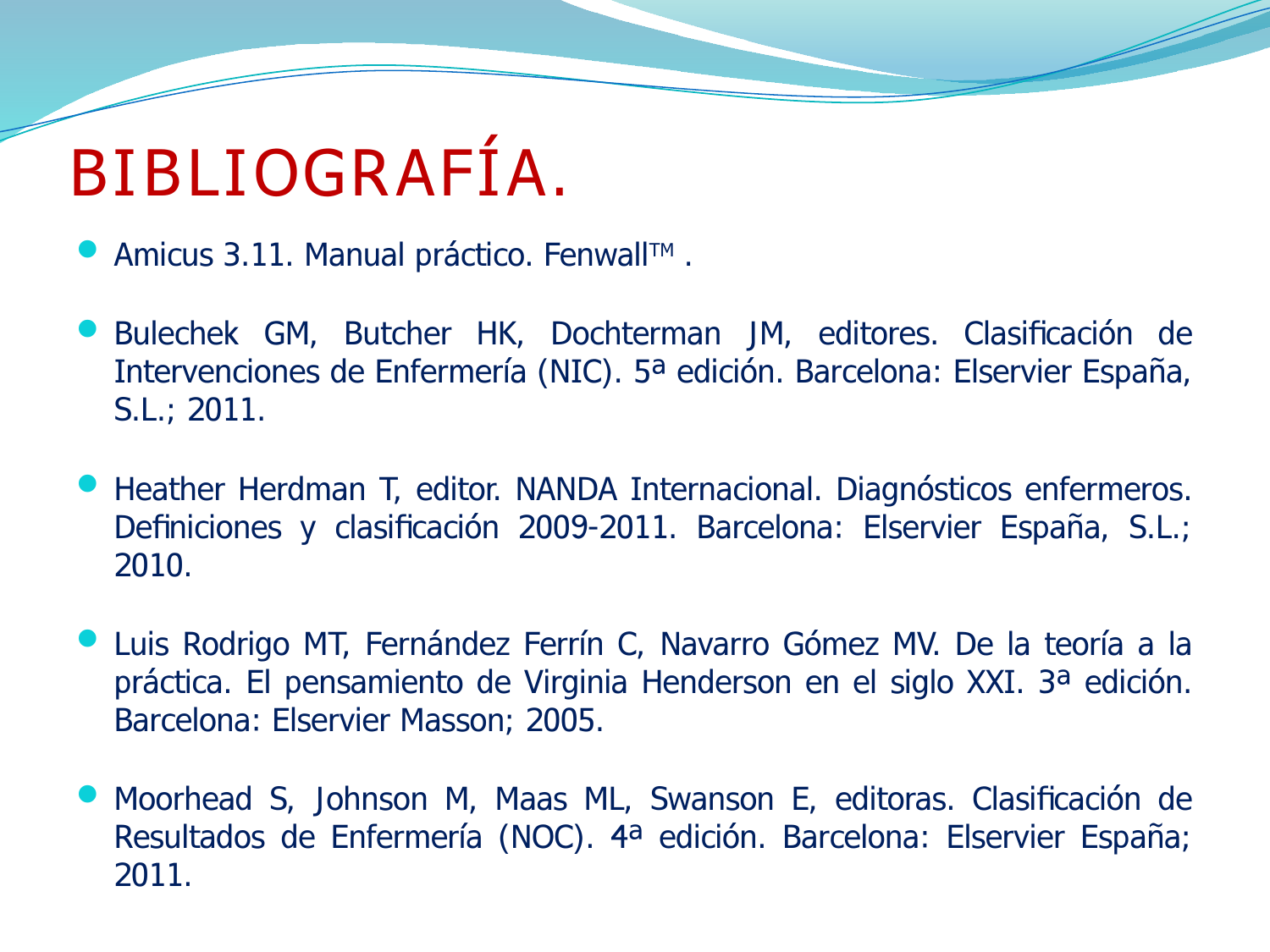

# BIBLIOGRAFÍA.
Amicus 3.11. Manual práctico. FenwallTM .

Bulechek GM, Butcher HK, Dochterman JM, editores. Clasificación de Intervenciones de Enfermería (NIC). 5ª edición. Barcelona: Elservier España, S.L.; 2011.

Heather Herdman T, editor. NANDA Internacional. Diagnósticos enfermeros. Definiciones y clasificación 2009-2011. Barcelona: Elservier España, S.L.; 2010.

Luis Rodrigo MT, Fernández Ferrín C, Navarro Gómez MV. De la teoría a la práctica. El pensamiento de Virginia Henderson en el siglo XXI. 3ª edición. Barcelona: Elservier Masson; 2005.

Moorhead S, Johnson M, Maas ML, Swanson E, editoras. Clasificación de Resultados de Enfermería (NOC). 4ª edición. Barcelona: Elservier España; 2011.